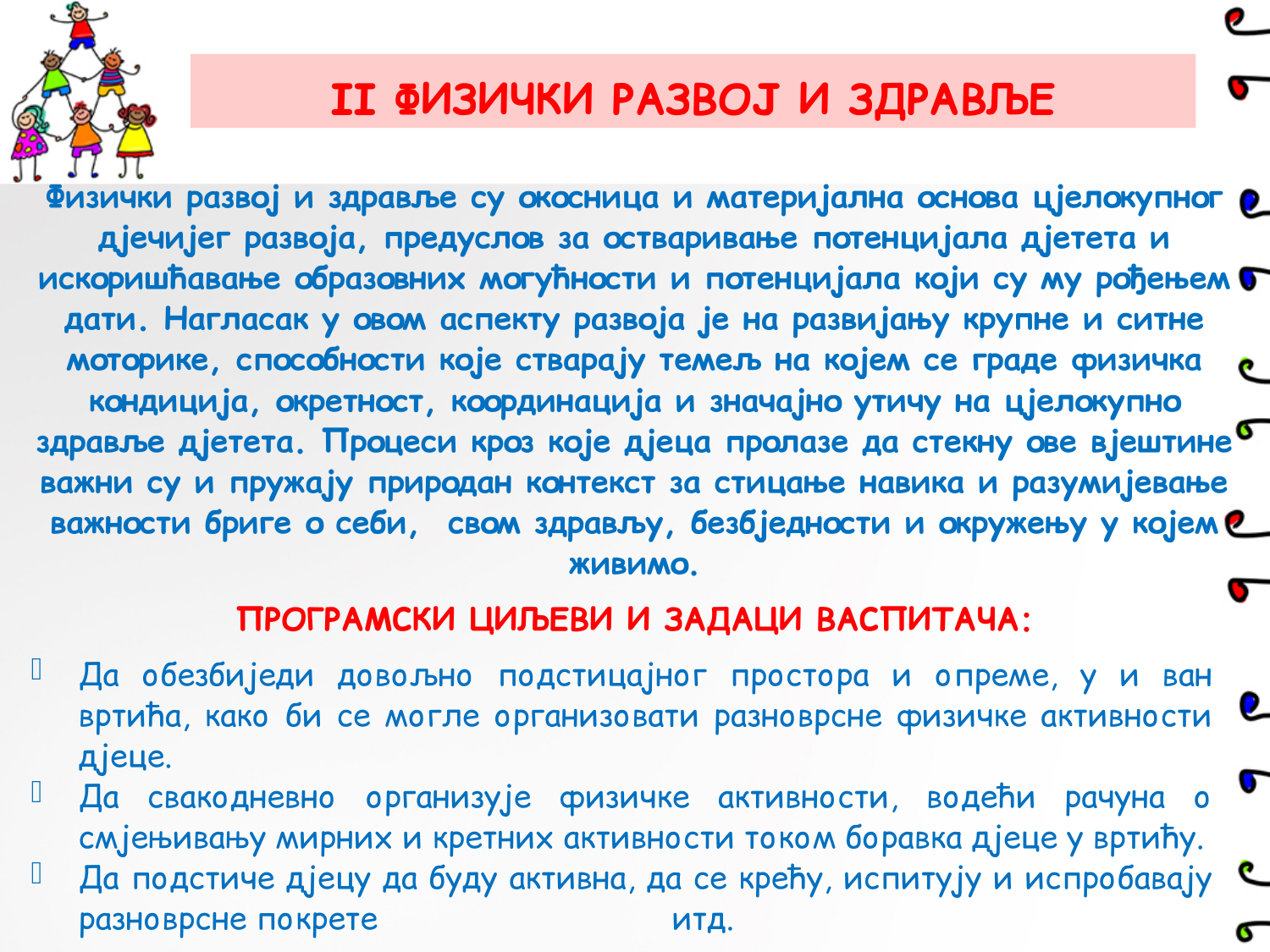

# II ФИЗИЧКИ РАЗВОЈ И ЗДРАВЉЕ
Физички развој и здравље су окосница и материјална основа цјелокупног дјечијег развоја, предуслов за остваривање потенцијала дјетета и искоришћавање образовних могућности и потенцијала који су му рођењем дати. Нагласак у овом аспекту развоја је на развијању крупне и ситне моторике, способности које стварају темељ на којем се граде физичка кондиција, окретност, координација и значајно утичу на цјелокупно здравље дјетета. Процеси кроз које дјеца пролазе да стекну ове вјештине важни су и пружају природан контекст за стицање навика и разумијевање важности бриге о себи,  свом здрављу, безбједности и окружењу у којем живимо.
ПРОГРАМСКИ ЦИЉЕВИ И ЗАДАЦИ ВАСПИТАЧА:
Да обезбиједи довољно подстицајног простора и опреме, у и ван вртића, како би се могле организовати разноврсне физичке активности дјеце.
Да свакодневно организује физичке активности, водећи рачуна о смјењивању мирних и кретних активности током боравка дјеце у вртићу.
Да подстиче дјецу да буду активна, да се крећу, испитују и испробавају разноврсне покрете                               итд.